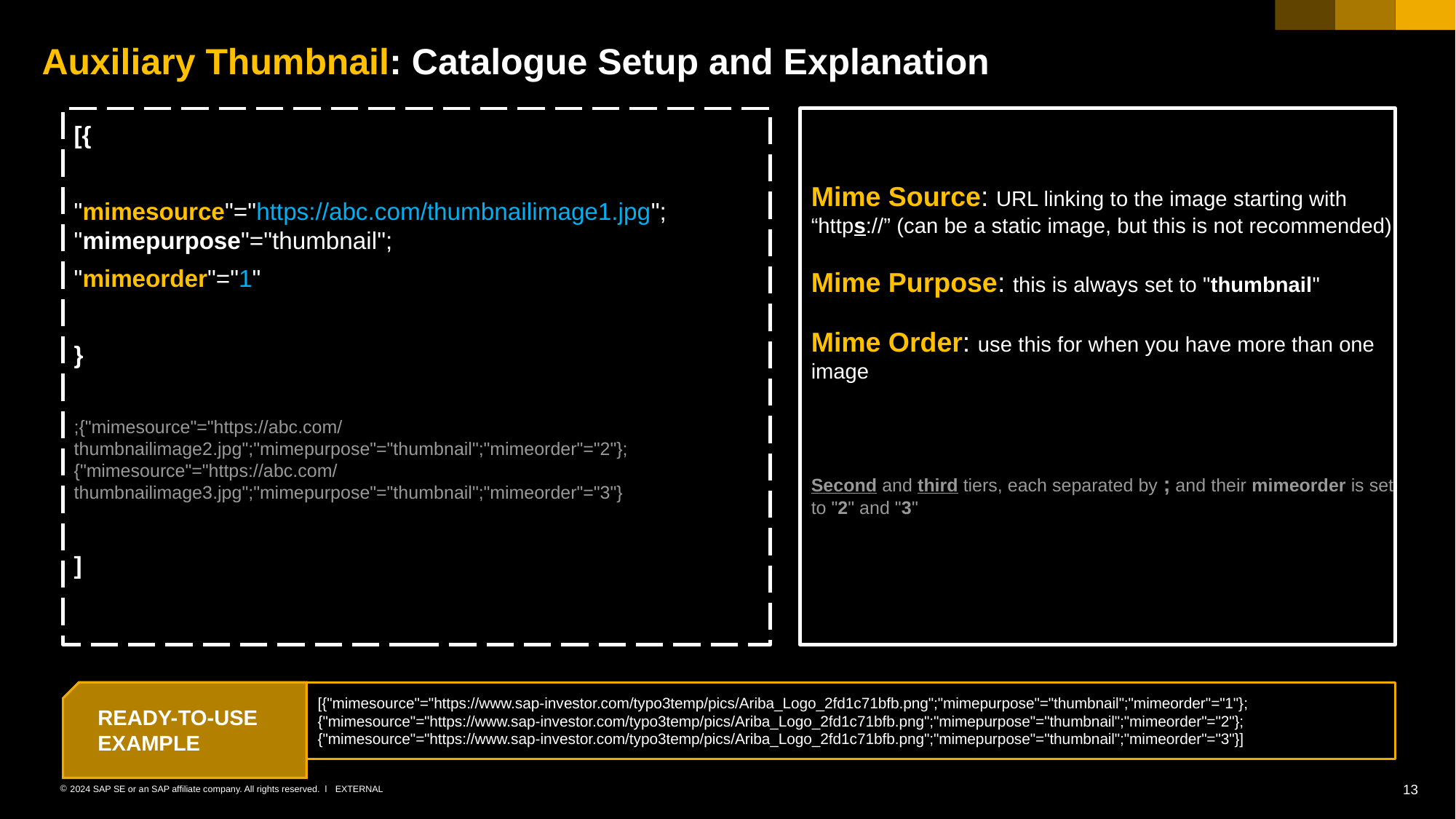

# Auxiliary Thumbnail: Catalogue Setup and Explanation

Mime Source: URL linking to the image starting with “https://” (can be a static image, but this is not recommended)
Mime Purpose: this is always set to "thumbnail"
Mime Order: use this for when you have more than one image

Second and third tiers, each separated by ; and their mimeorder is set to "2" and "3"
[{

"mimesource"="https://abc.com/thumbnailimage1.jpg"; "mimepurpose"="thumbnail";
"mimeorder"="1"

}

;{"mimesource"="https://abc.com/thumbnailimage2.jpg";"mimepurpose"="thumbnail";"mimeorder"="2"};{"mimesource"="https://abc.com/thumbnailimage3.jpg";"mimepurpose"="thumbnail";"mimeorder"="3"}

]

[{"mimesource"="https://www.sap-investor.com/typo3temp/pics/Ariba_Logo_2fd1c71bfb.png";"mimepurpose"="thumbnail";"mimeorder"="1"};{"mimesource"="https://www.sap-investor.com/typo3temp/pics/Ariba_Logo_2fd1c71bfb.png";"mimepurpose"="thumbnail";"mimeorder"="2"};{"mimesource"="https://www.sap-investor.com/typo3temp/pics/Ariba_Logo_2fd1c71bfb.png";"mimepurpose"="thumbnail";"mimeorder"="3"}]
READY-TO-USE EXAMPLE